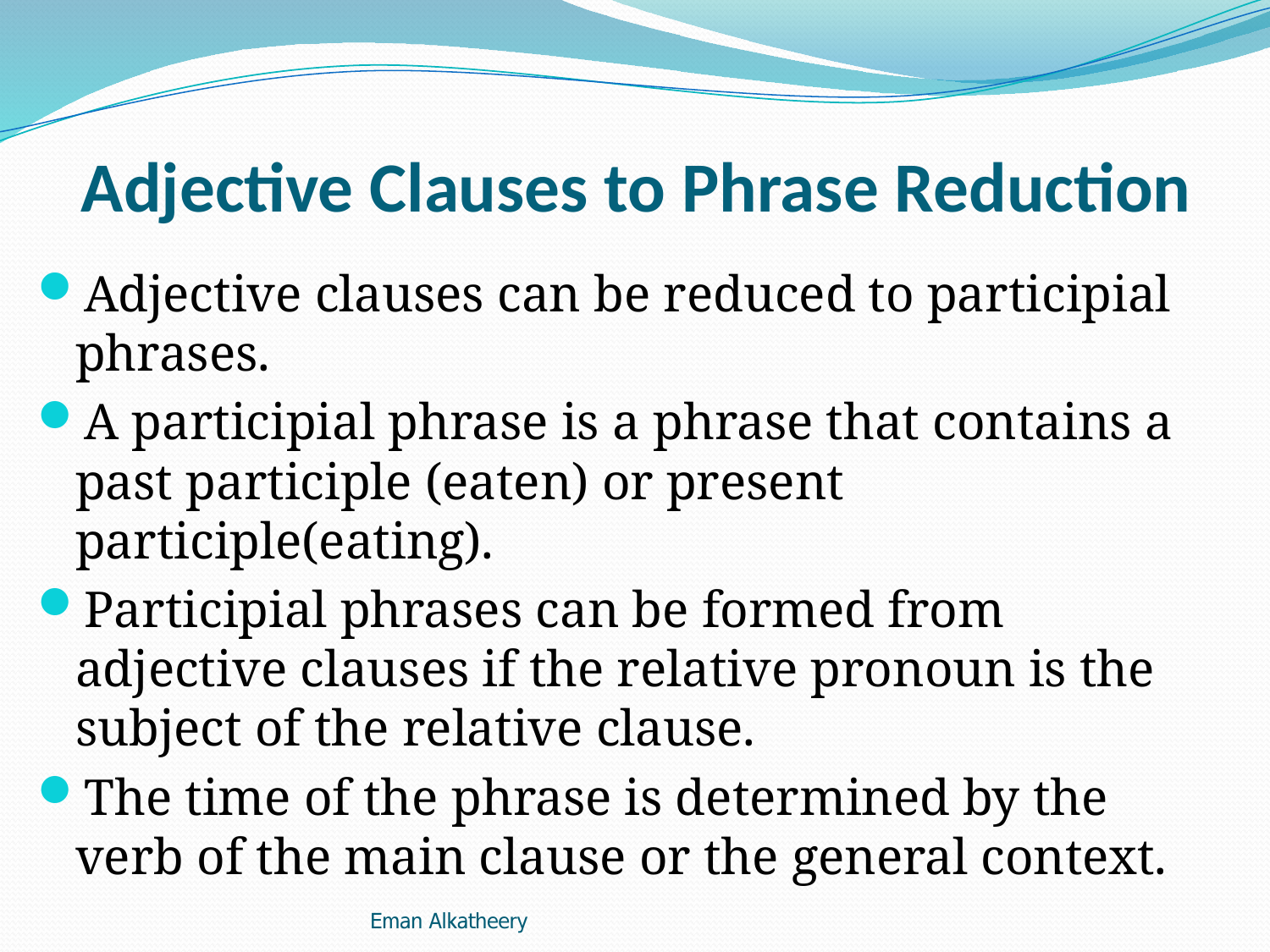

# Adjective Clauses to Phrase Reduction
Adjective clauses can be reduced to participial phrases.
A participial phrase is a phrase that contains a past participle (eaten) or present participle(eating).
Participial phrases can be formed from adjective clauses if the relative pronoun is the subject of the relative clause.
The time of the phrase is determined by the verb of the main clause or the general context.
Eman Alkatheery